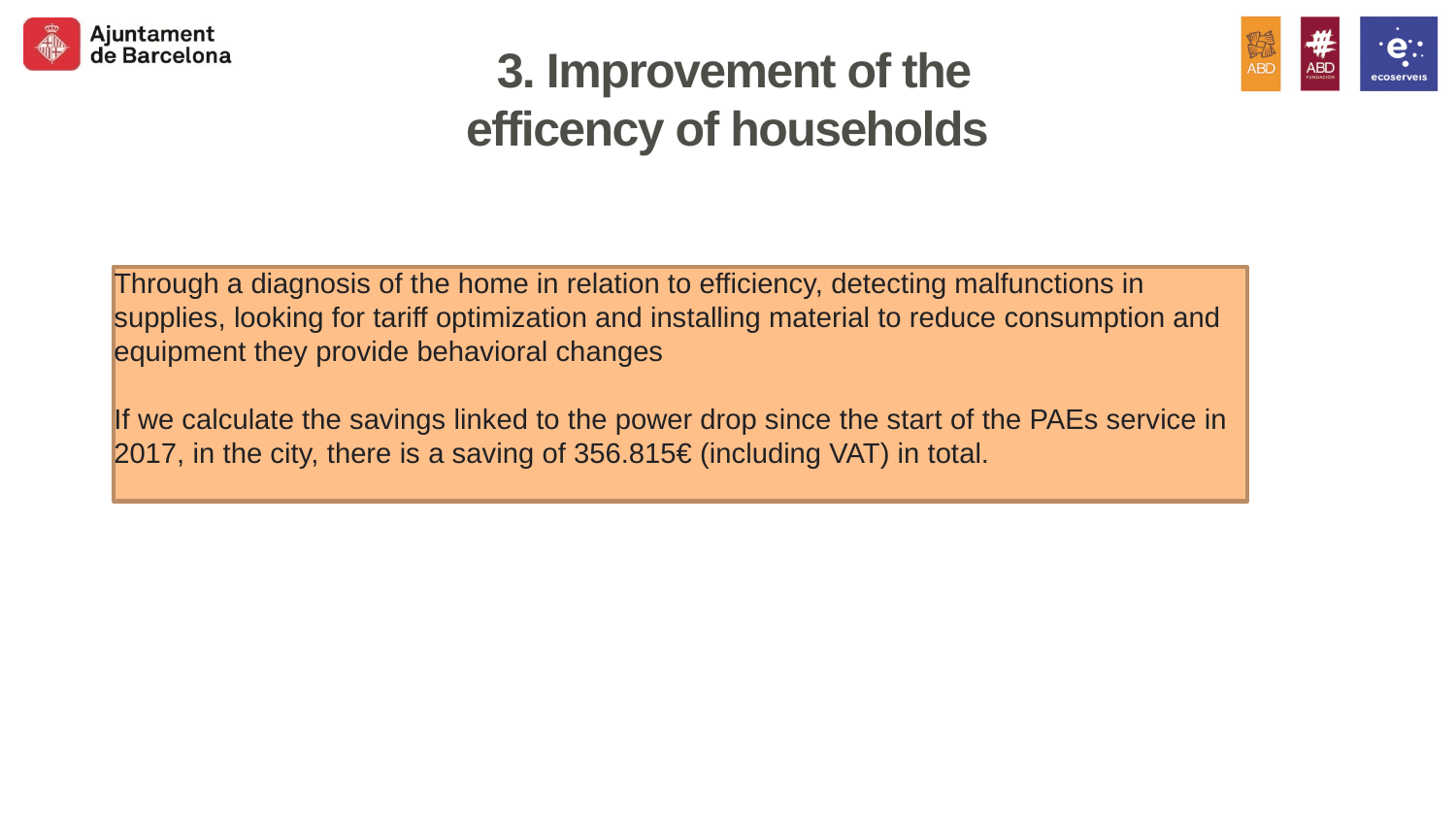

3. Improvement of the efficency of households
Through a diagnosis of the home in relation to efficiency, detecting malfunctions in supplies, looking for tariff optimization and installing material to reduce consumption and equipment they provide behavioral changes

If we calculate the savings linked to the power drop since the start of the PAEs service in 2017, in the city, there is a saving of 356.815€ (including VAT) in total.